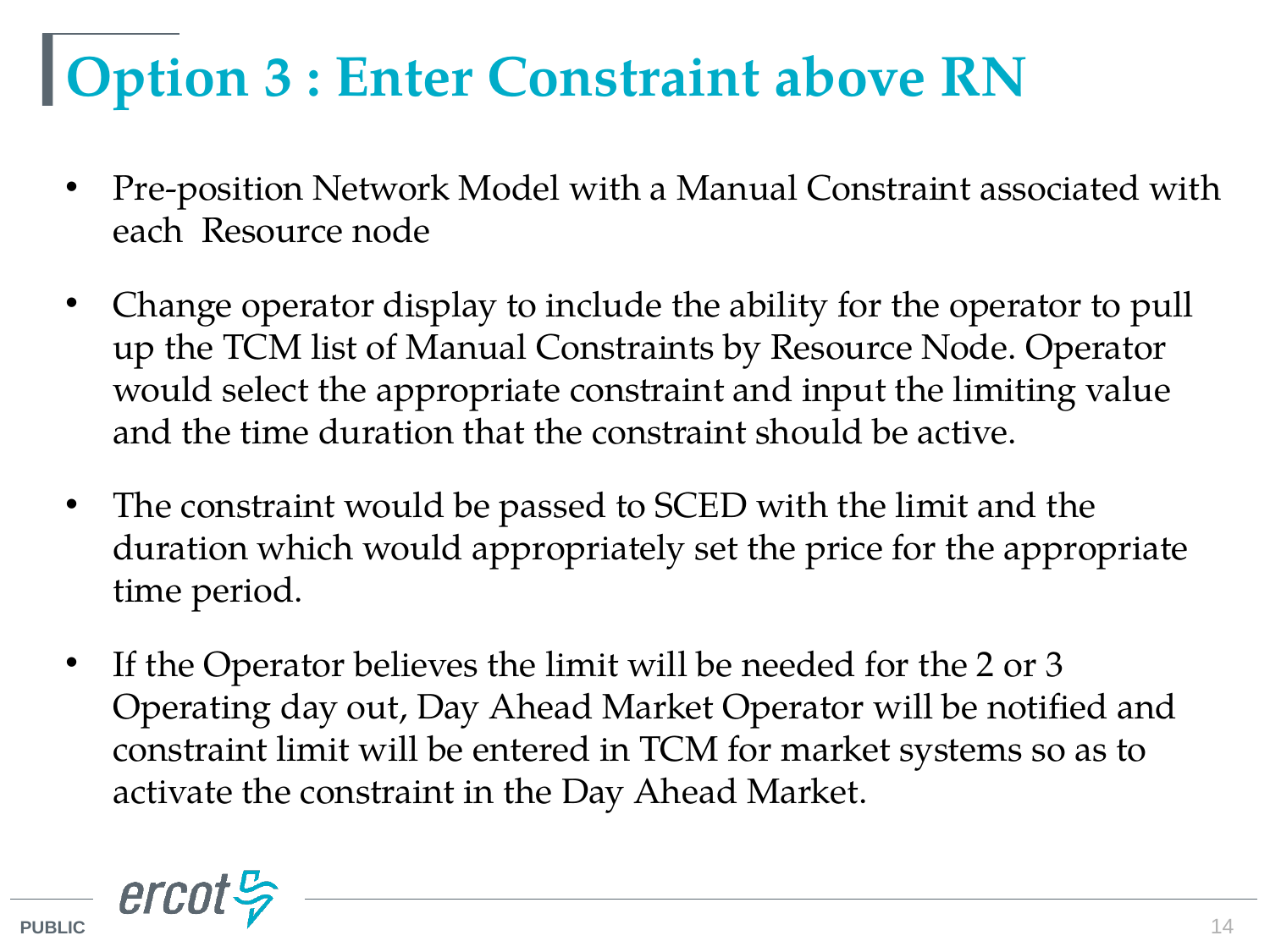

# Option 3 : Enter Constraint above RN
Pre-position Network Model with a Manual Constraint associated with each  Resource node

Change operator display to include the ability for the operator to pull up the TCM list of Manual Constraints by Resource Node. Operator would select the appropriate constraint and input the limiting value and the time duration that the constraint should be active.

The constraint would be passed to SCED with the limit and the duration which would appropriately set the price for the appropriate time period.

If the Operator believes the limit will be needed for the 2 or 3 Operating day out, Day Ahead Market Operator will be notified and constraint limit will be entered in TCM for market systems so as to activate the constraint in the Day Ahead Market.

14